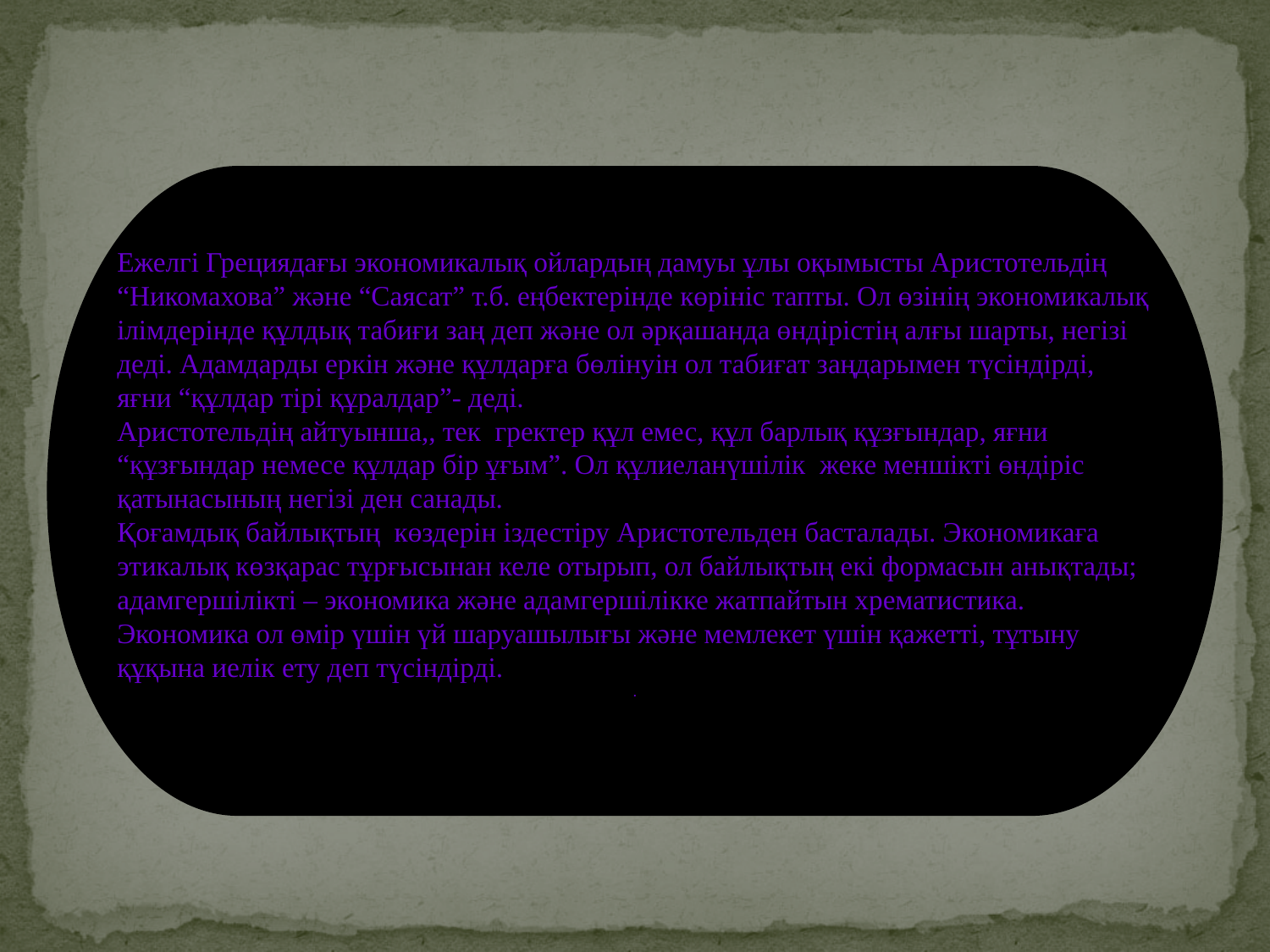

Ежелгі Грециядағы экономикалық ойлардың дамуы ұлы оқымысты Аристотельдің “Никомахова” және “Саясат” т.б. еңбектерінде көрініс тапты. Ол өзінің экономикалық ілімдерінде құлдық табиғи заң деп және ол әрқашанда өндірістің алғы шарты, негізі деді. Адамдарды еркін және құлдарға бөлінуін ол табиғат заңдарымен түсіндірді, яғни “құлдар тірі құралдар”- деді.
Аристотельдің айтуынша,, тек  гректер құл емес, құл барлық құзғындар, яғни “құзғындар немесе құлдар бір ұғым”. Ол құлиеланүшілік  жеке меншікті өндіріс қатынасының негізі ден санады.
Қоғамдық байлықтың  көздерін іздестіру Аристотельден басталады. Экономикаға этикалық көзқарас тұрғысынан келе отырып, ол байлықтың екі формасын анықтады; адамгершілікті – экономика және адамгершілікке жатпайтын хрематистика. Экономика ол өмір үшін үй шаруашылығы және мемлекет үшін қажетті, тұтыну құқына иелік ету деп түсіндірді.
.